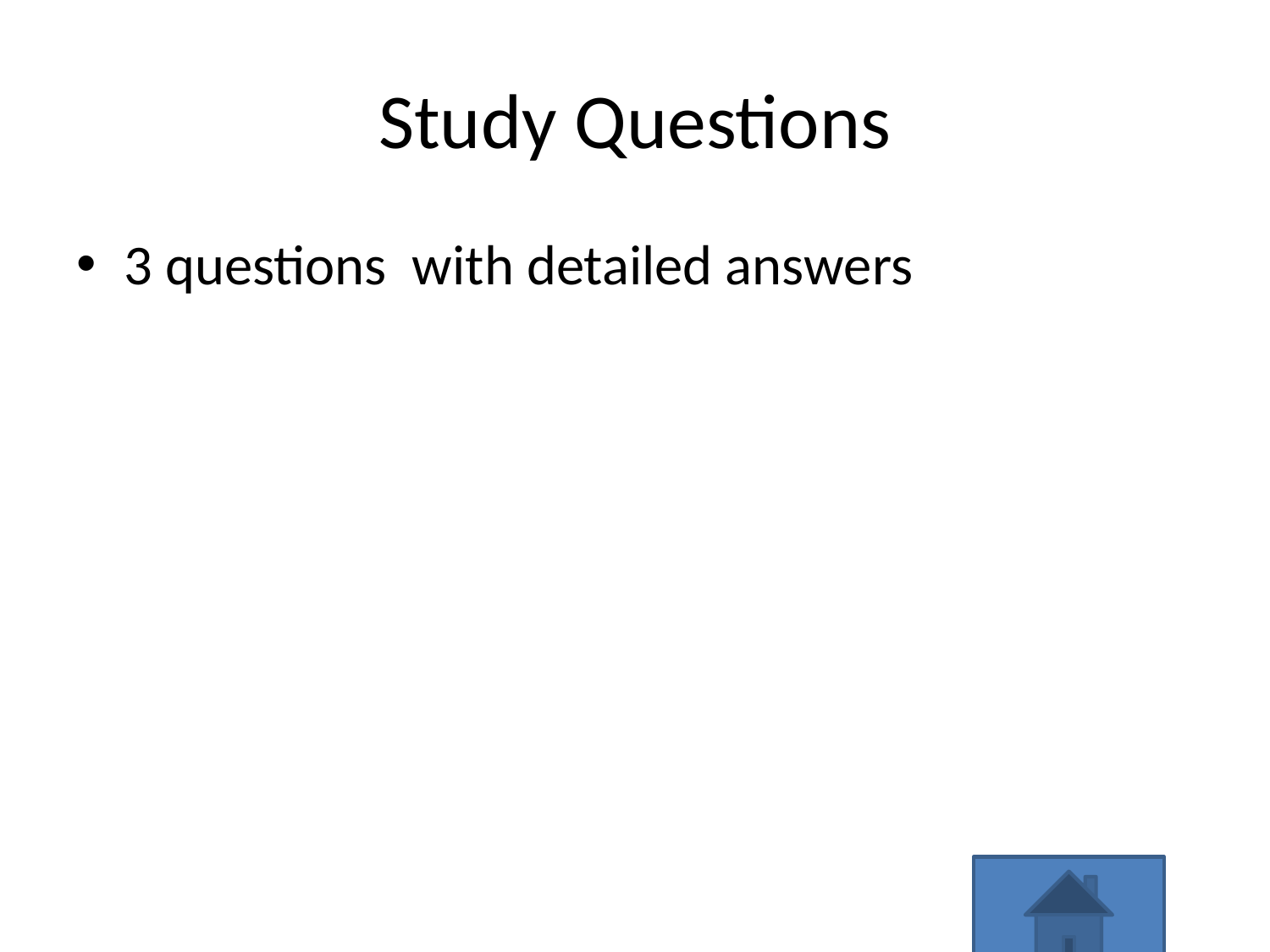

# Study Questions
3 questions  with detailed answers